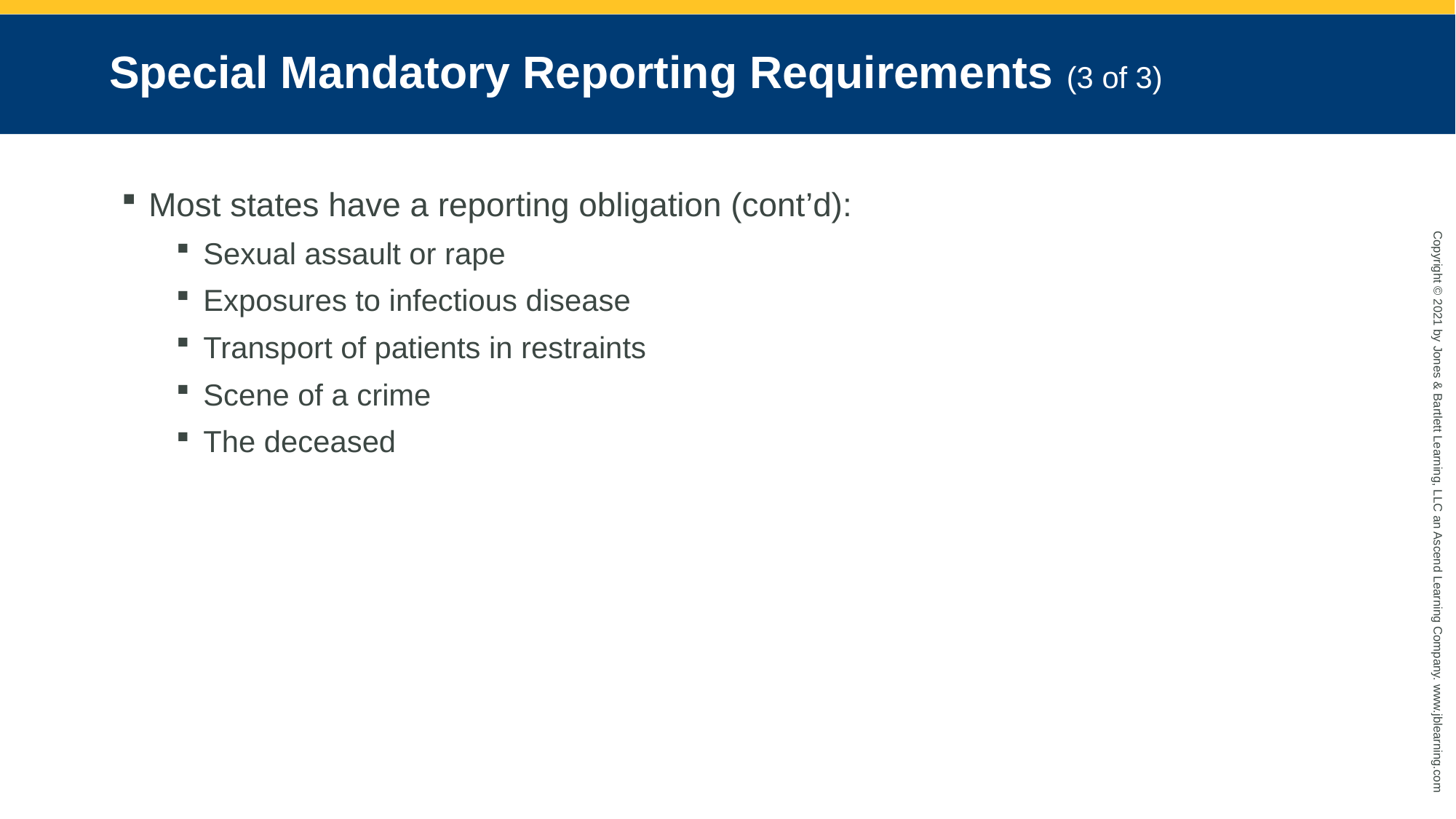

# Special Mandatory Reporting Requirements (3 of 3)
Most states have a reporting obligation (cont’d):
Sexual assault or rape
Exposures to infectious disease
Transport of patients in restraints
Scene of a crime
The deceased